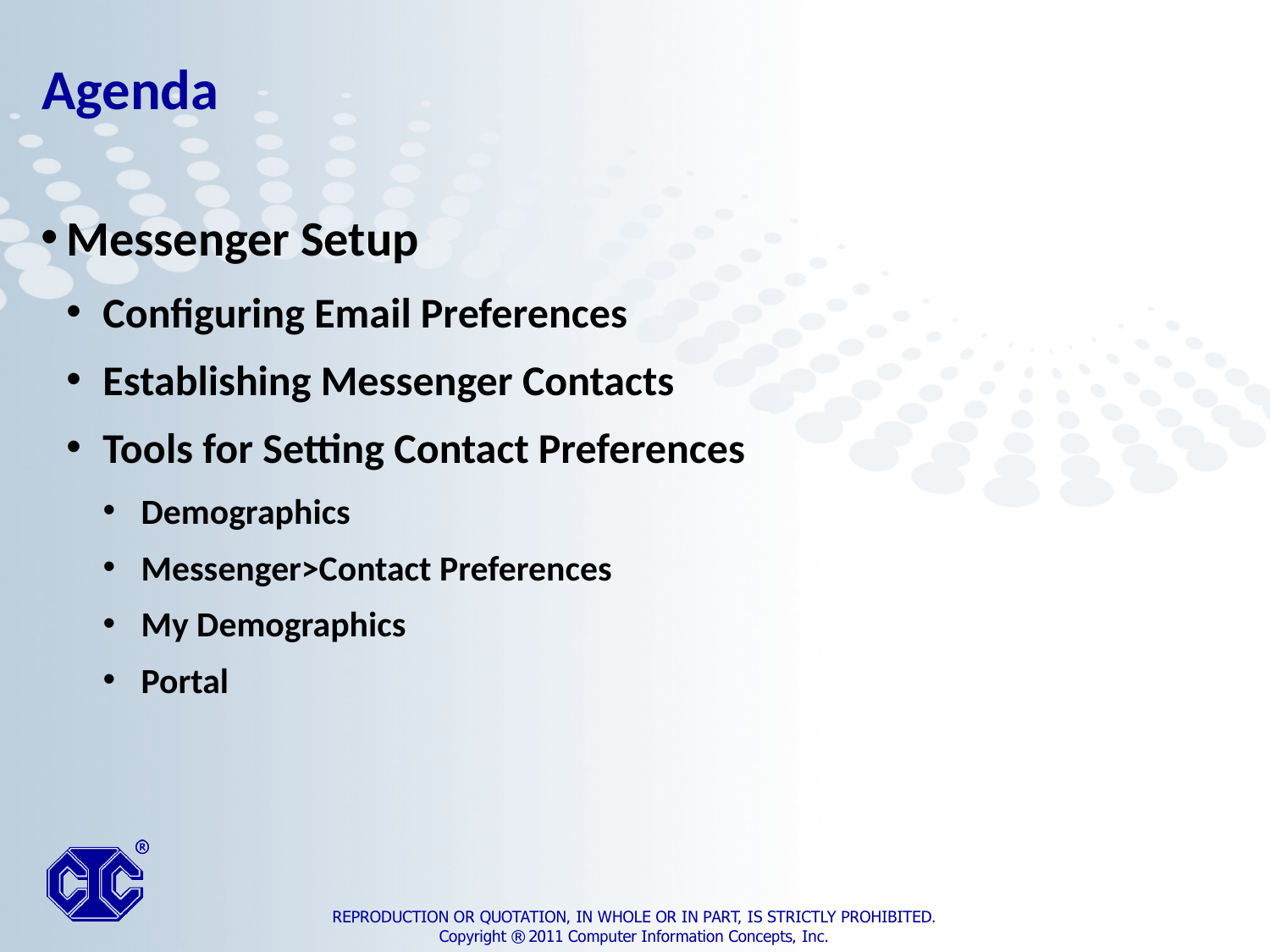

# Agenda
Messenger Setup
Configuring Email Preferences
Establishing Messenger Contacts
Tools for Setting Contact Preferences
Demographics
Messenger>Contact Preferences
My Demographics
Portal